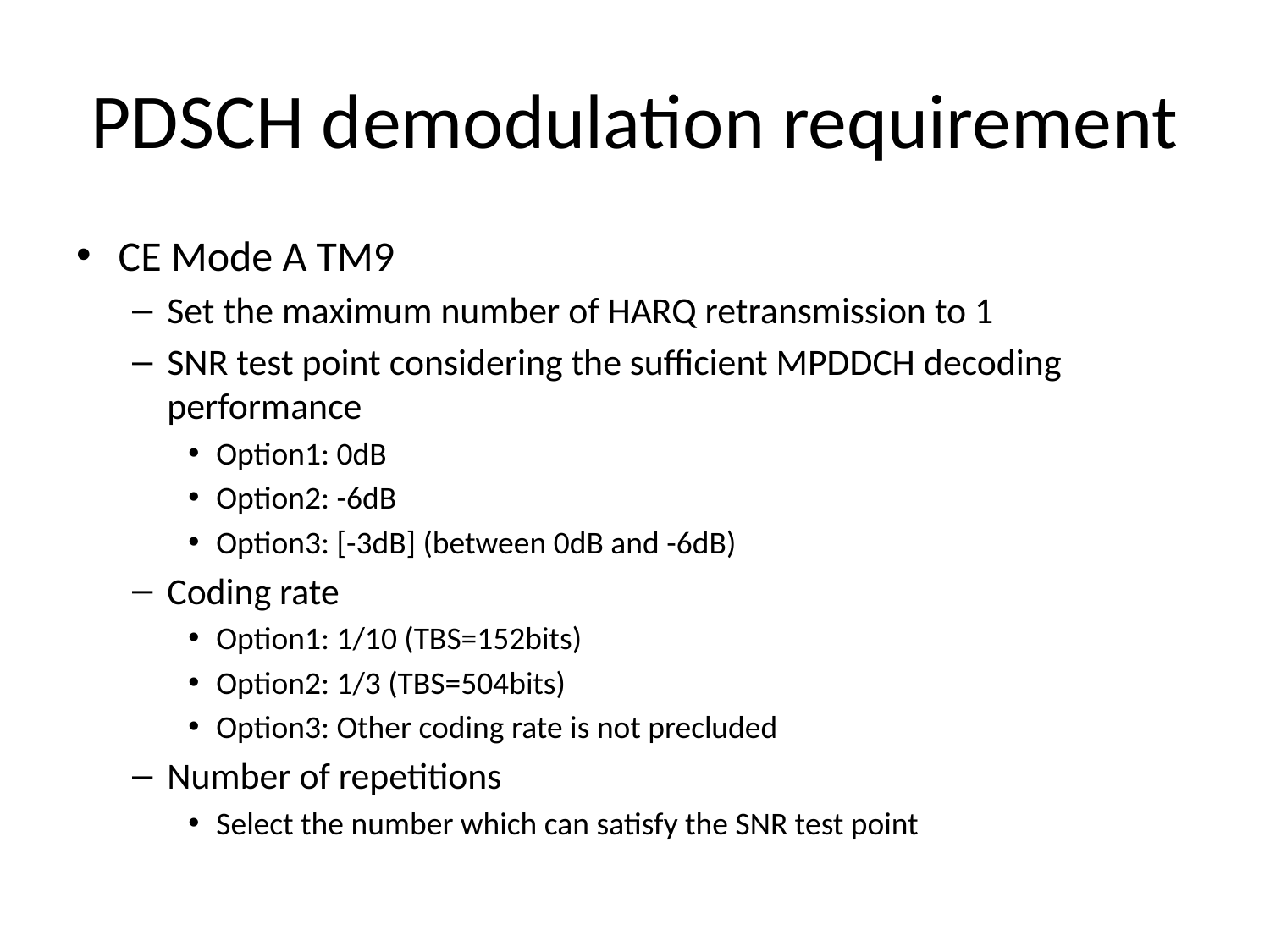

# PDSCH demodulation requirement
CE Mode A TM9
Set the maximum number of HARQ retransmission to 1
SNR test point considering the sufficient MPDDCH decoding performance
Option1: 0dB
Option2: -6dB
Option3: [-3dB] (between 0dB and -6dB)
Coding rate
Option1: 1/10 (TBS=152bits)
Option2: 1/3 (TBS=504bits)
Option3: Other coding rate is not precluded
Number of repetitions
Select the number which can satisfy the SNR test point